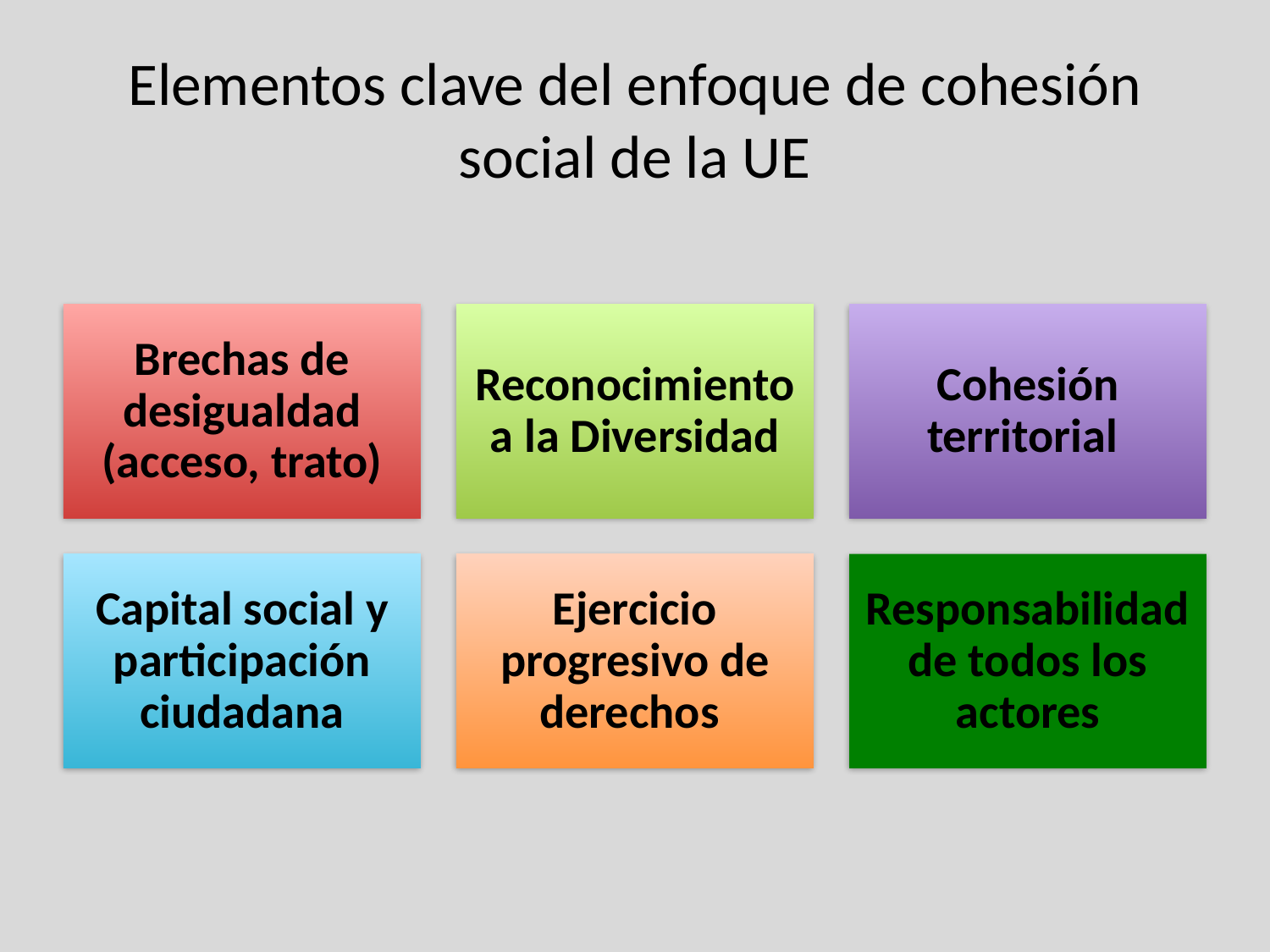

# Elementos clave del enfoque de cohesión social de la UE
Brechas de desigualdad (acceso, trato)
Reconocimiento a la Diversidad
Cohesión territorial
Capital social y participación ciudadana
Ejercicio progresivo de derechos
Responsabilidad de todos los actores